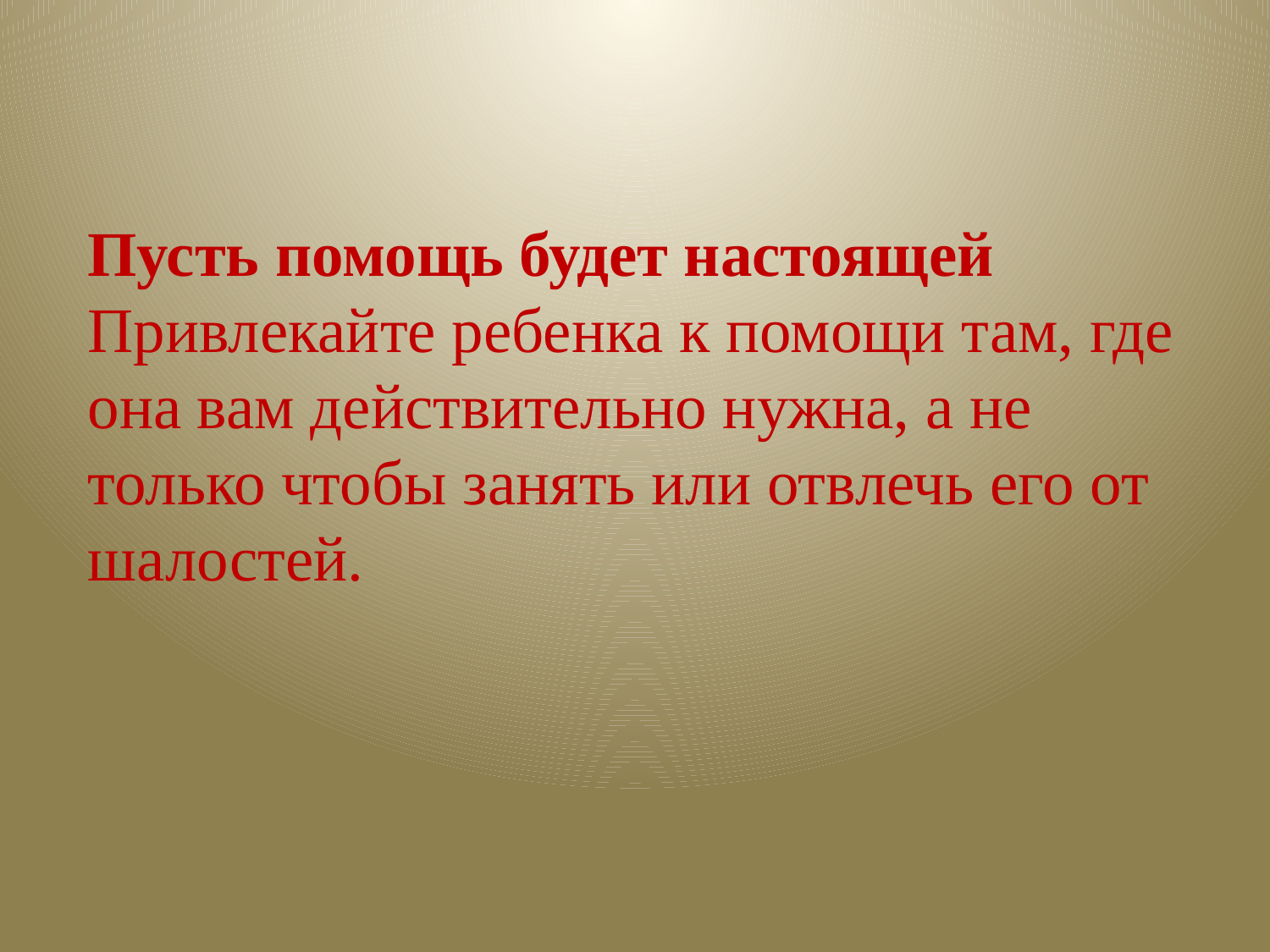

Пусть помощь будет настоящей
Привлекайте ребенка к помощи там, где она вам действительно нужна, а не только чтобы занять или отвлечь его от шалостей.